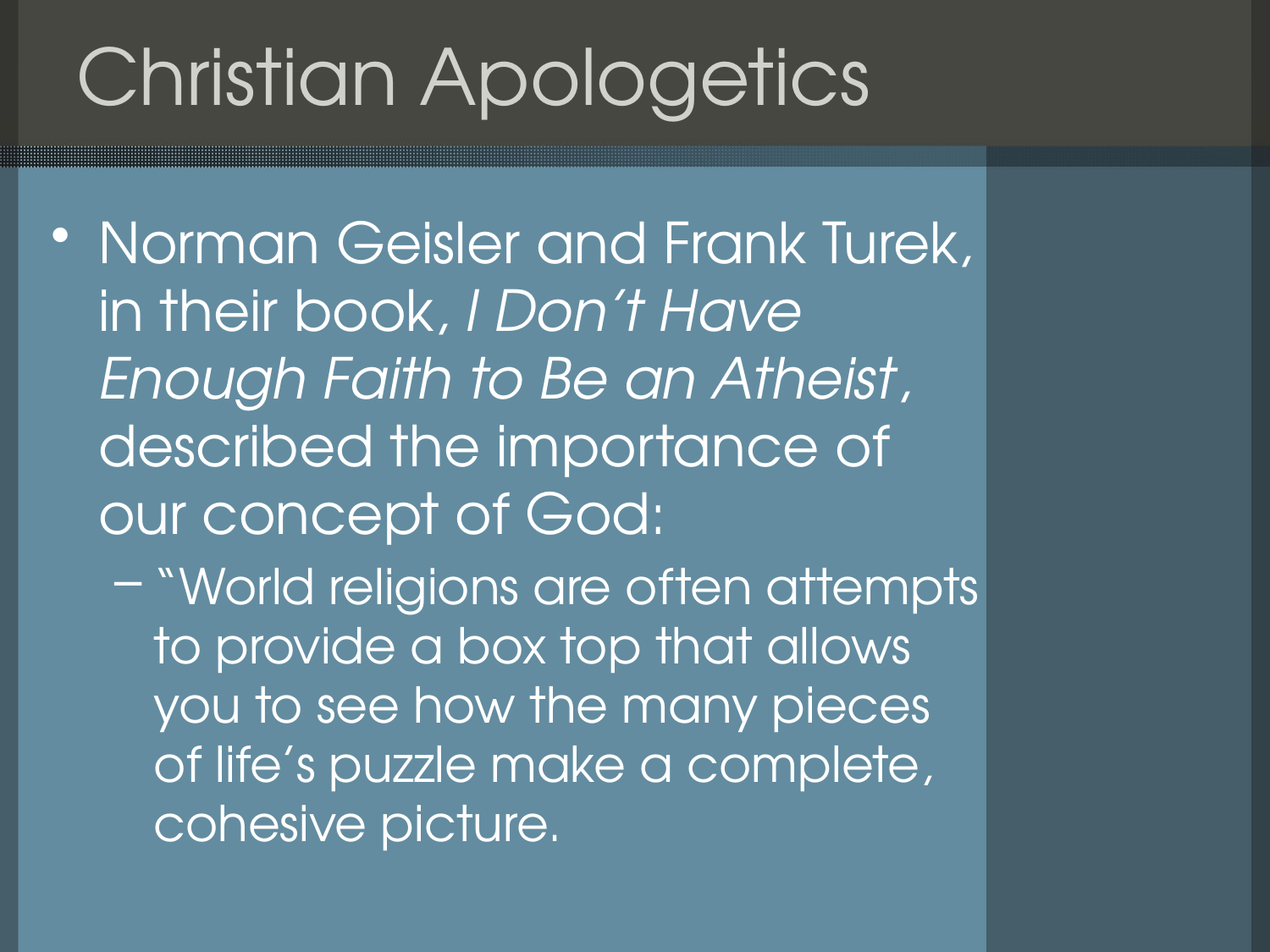

# Christian Apologetics
Norman Geisler and Frank Turek, in their book, I Don’t Have Enough Faith to Be an Atheist, described the importance of our concept of God:
“World religions are often attempts to provide a box top that allows you to see how the many pieces of life’s puzzle make a complete, cohesive picture.